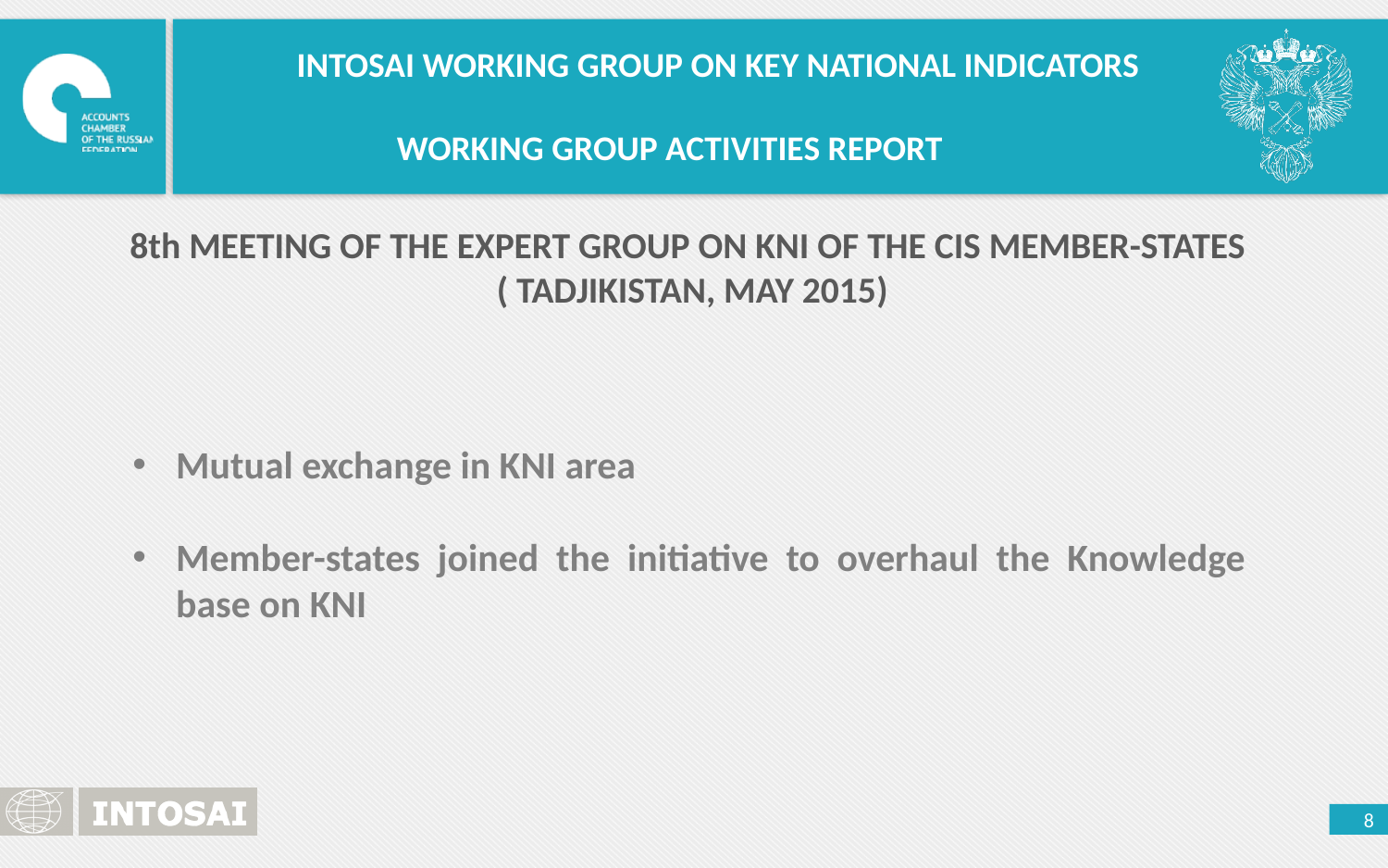

INTOSAI WORKING GROUP ON KEY NATIONAL INDICATORS
WORKING GROUP ACTIVITIES REPORT
8th MEETING OF THE EXPERT GROUP ON KNI OF THE CIS MEMBER-STATES
 ( TADJIKISTAN, MAY 2015)

Mutual exchange in KNI area

Member-states joined the initiative to overhaul the Knowledge base on KNI